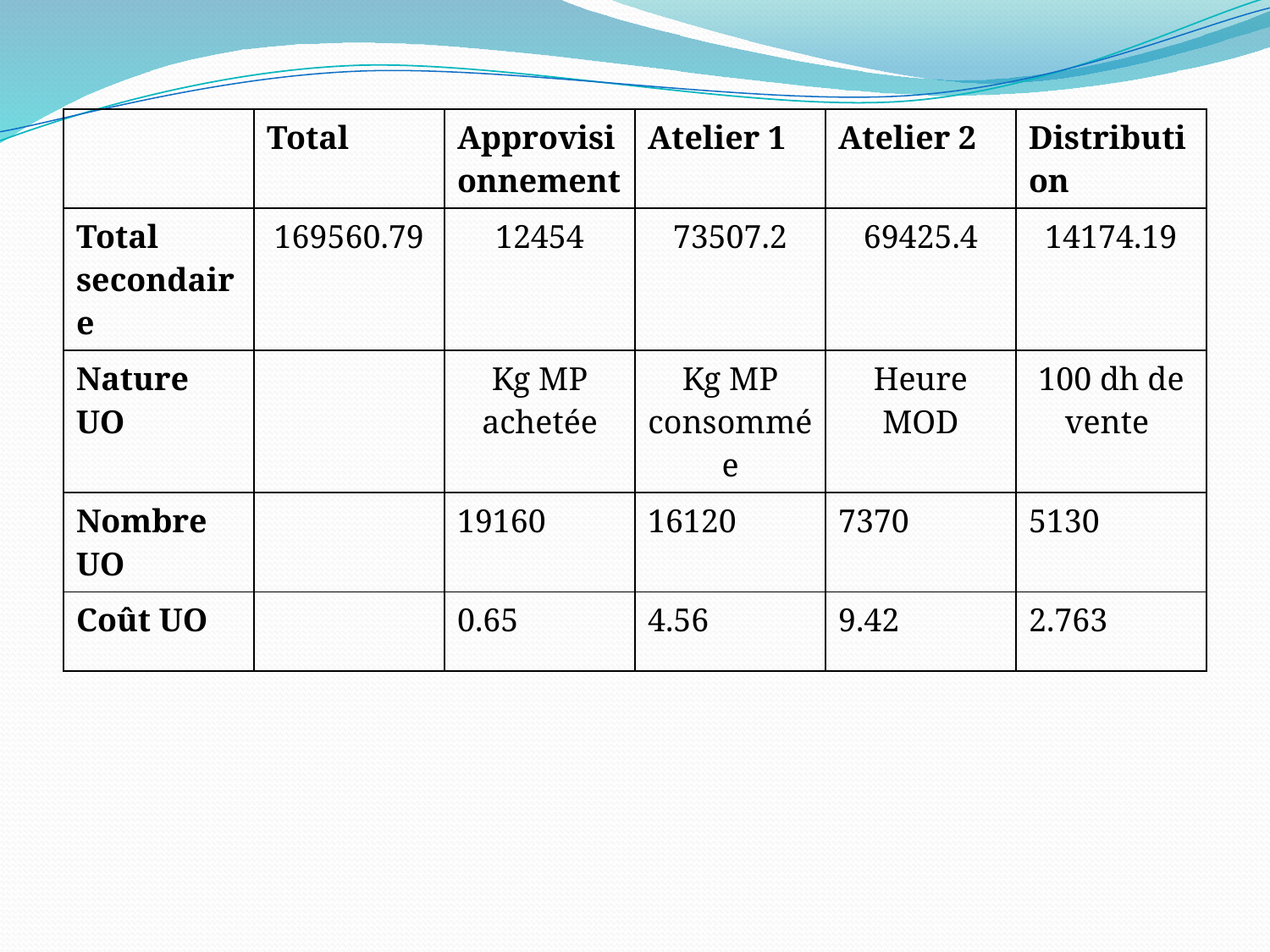

|  | Total | Approvisionnement | Atelier 1 | Atelier 2 | Distribution |
| --- | --- | --- | --- | --- | --- |
| Total secondaire | 169560.79 | 12454 | 73507.2 | 69425.4 | 14174.19 |
| Nature UO |  | Kg MP achetée | Kg MP consommée | Heure MOD | 100 dh de vente |
| Nombre UO |  | 19160 | 16120 | 7370 | 5130 |
| Coût UO |  | 0.65 | 4.56 | 9.42 | 2.763 |